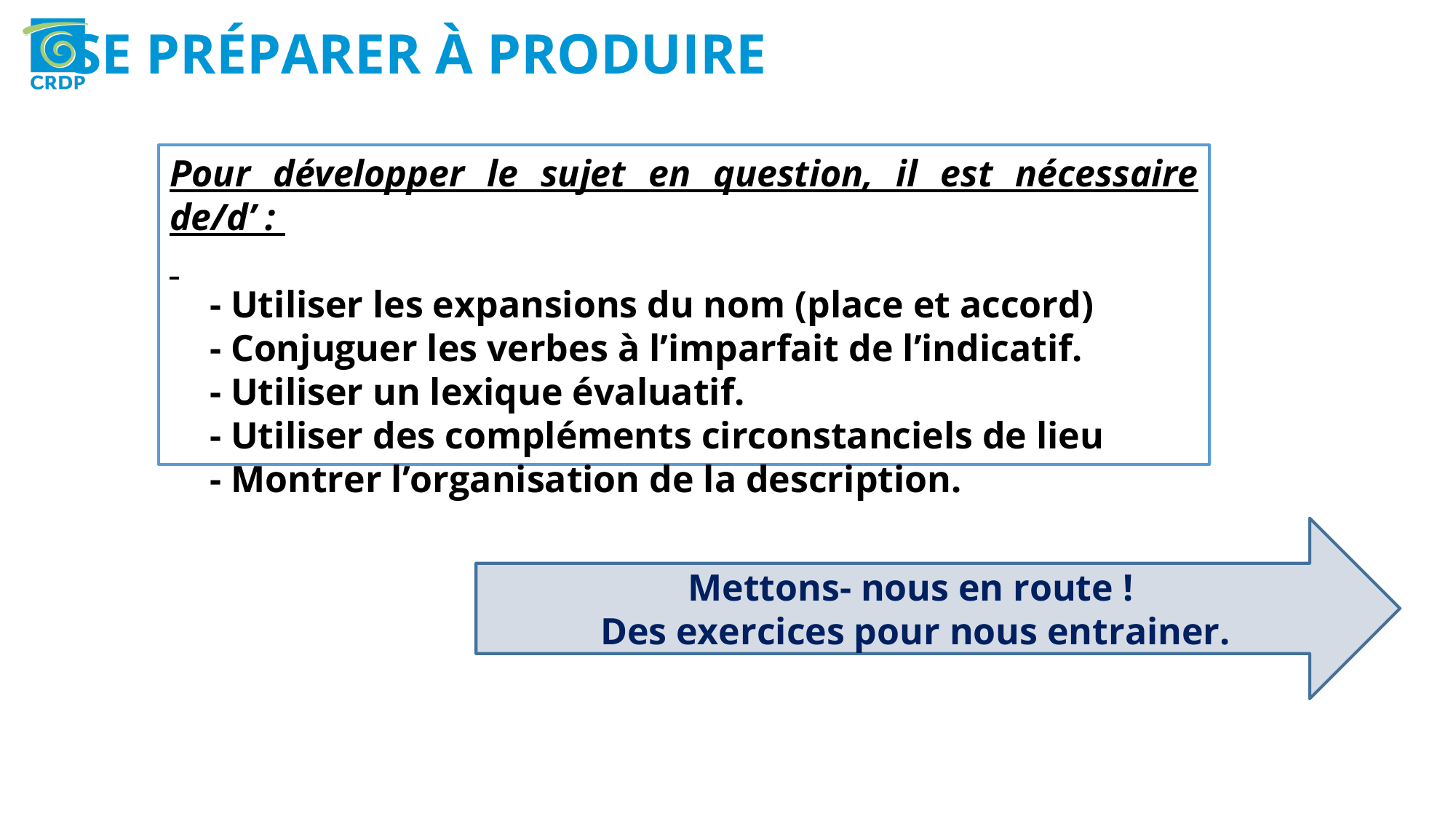

SE PRÉPARER À PRODUIRE
Pour développer le sujet en question, il est nécessaire de/d’ :

- Utiliser les expansions du nom (place et accord)
- Conjuguer les verbes à l’imparfait de l’indicatif.
- Utiliser un lexique évaluatif.
- Utiliser des compléments circonstanciels de lieu
- Montrer l’organisation de la description.
Mettons- nous en route !
Des exercices pour nous entrainer.